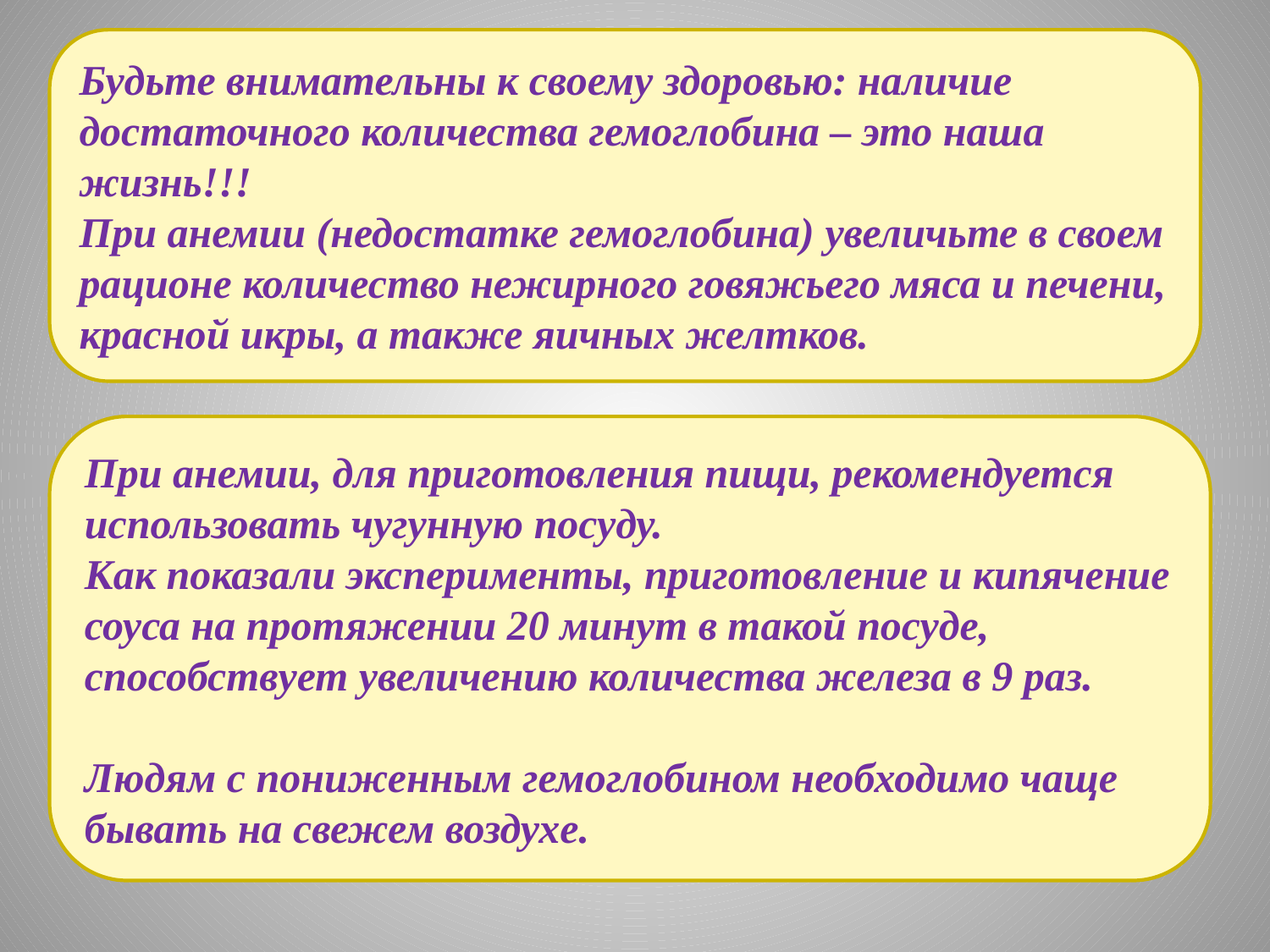

Будьте внимательны к своему здоровью: наличие достаточного количества гемоглобина – это наша жизнь!!!
При анемии (недостатке гемоглобина) увеличьте в своем рационе количество нежирного говяжьего мяса и печени, красной икры, а также яичных желтков.
При анемии, для приготовления пищи, рекомендуется использовать чугунную посуду.
Как показали эксперименты, приготовление и кипячение соуса на протяжении 20 минут в такой посуде, способствует увеличению количества железа в 9 раз.

Людям с пониженным гемоглобином необходимо чаще бывать на свежем воздухе.